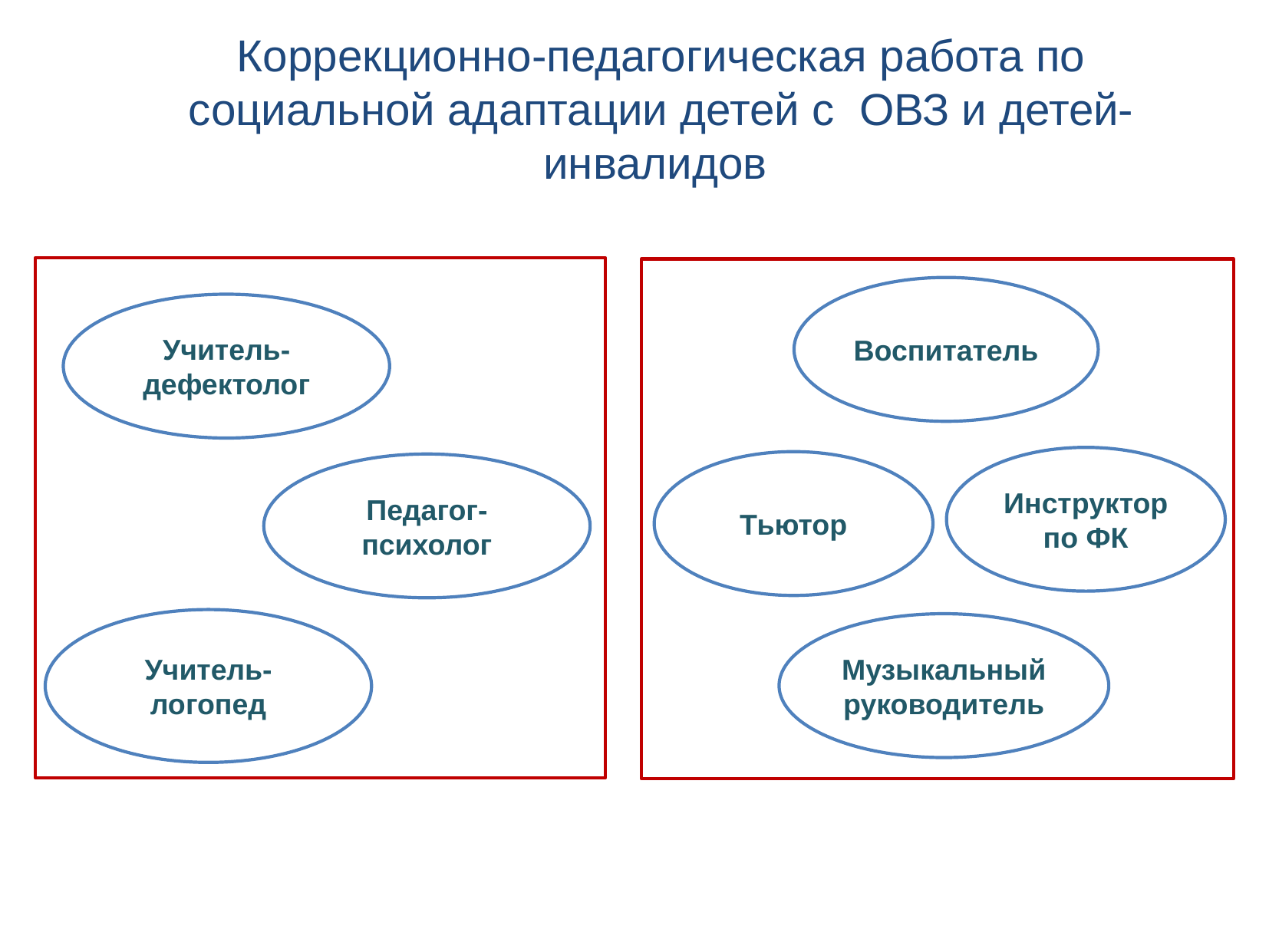

# Коррекционно-педагогическая работа по социальной адаптации детей с  ОВЗ и детей-инвалидов

Воспитатель
Учитель-дефектолог
Инструктор по ФК
Тьютор
Педагог-психолог
Учитель-логопед
Музыкальный руководитель